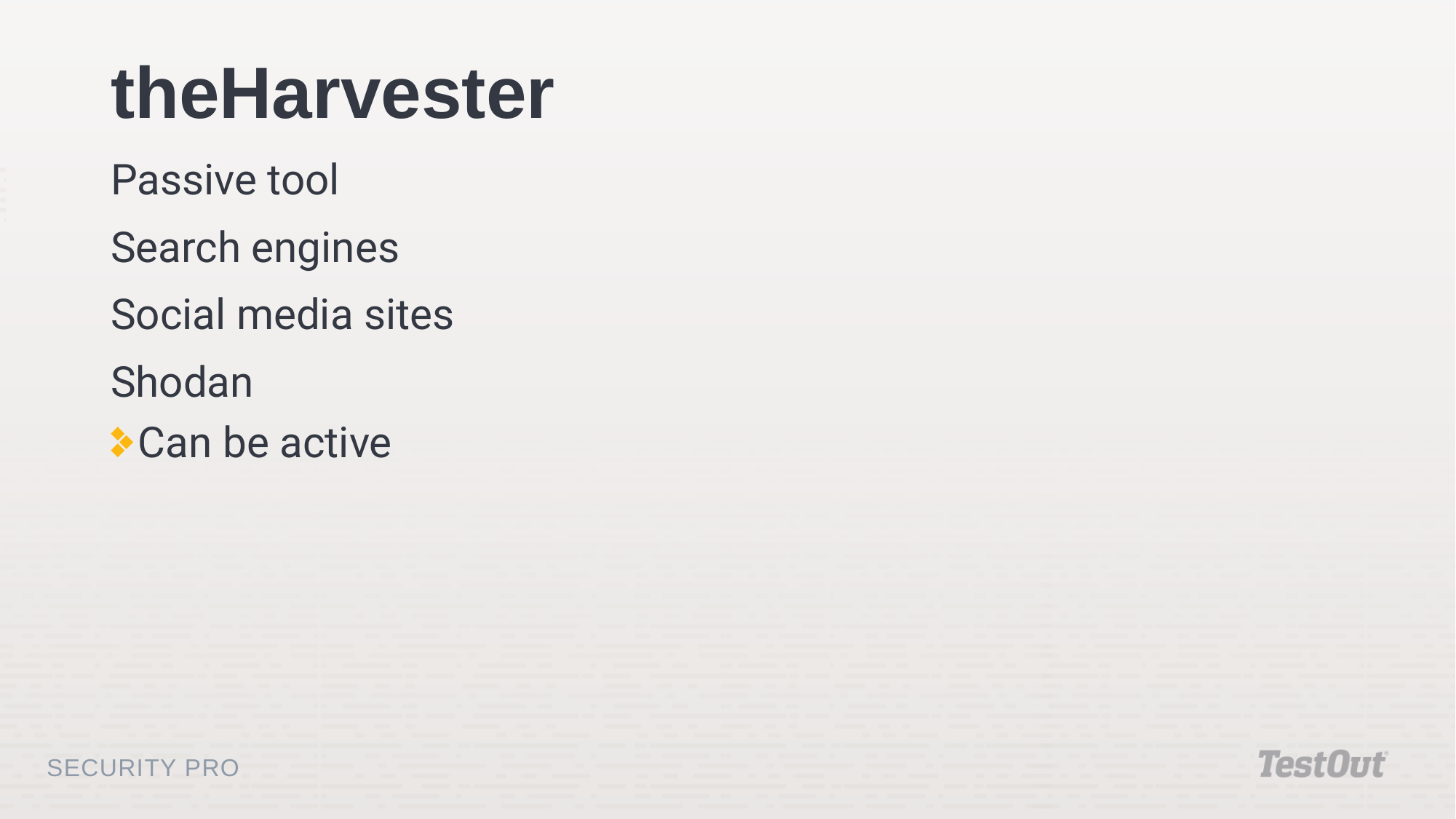

# theHarvester
Passive tool
Search engines
Social media sites
Shodan
Can be active
Security Pro